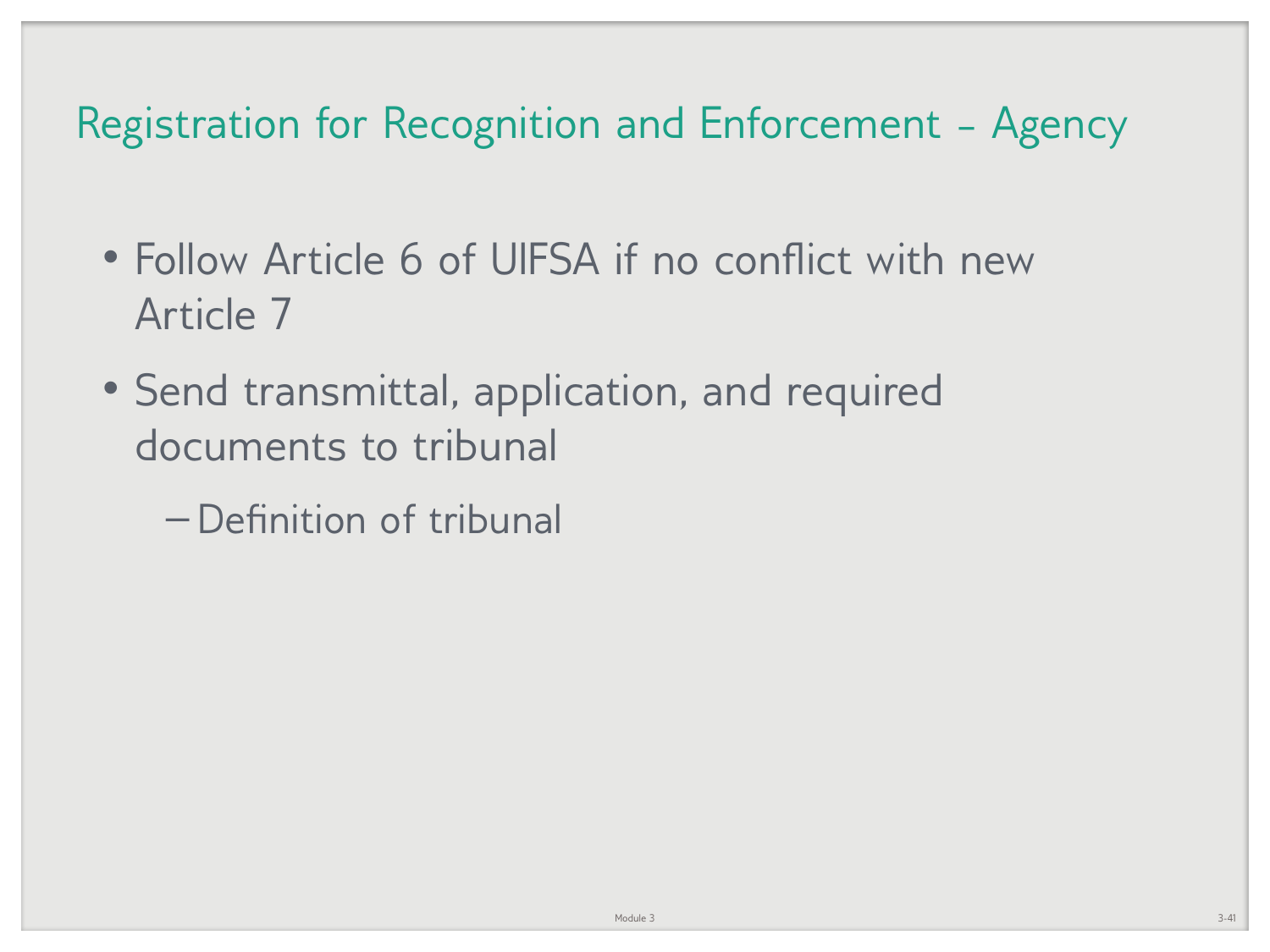

# Registration for Recognition and Enforcement – Agency
Follow Article 6 of UIFSA if no conflict with new Article 7
Send transmittal, application, and required documents to tribunal
Definition of tribunal

Module 3
3-41